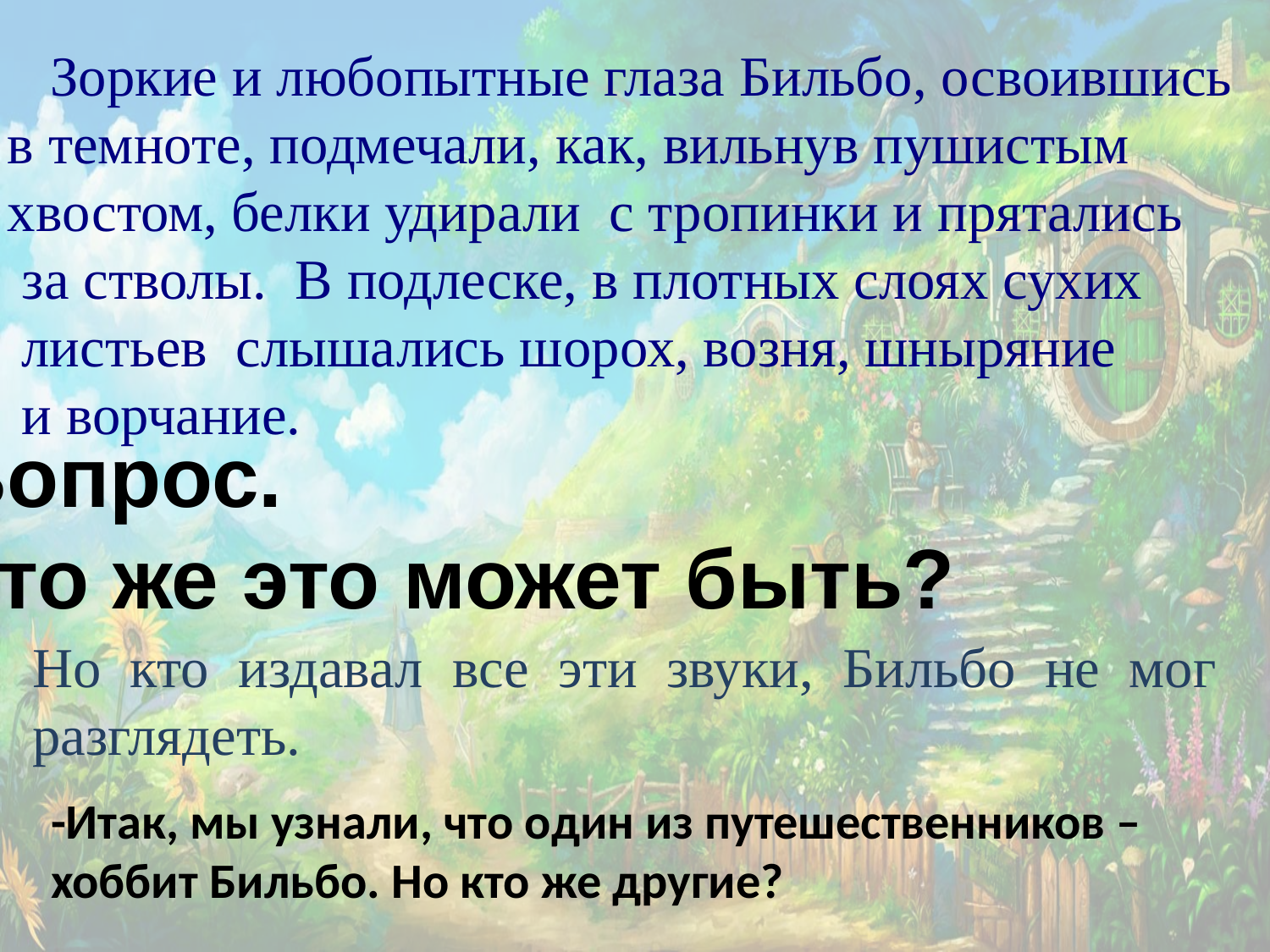

Зоркие и любопытные глаза Бильбо, освоившись
в темноте, подмечали, как, вильнув пушистым
хвостом, белки удирали  с тропинки и прятались
 за стволы.  В подлеске, в плотных слоях сухих
 листьев  слышались шорох, возня, шныряние
 и ворчание.
Вопрос.
Кто же это может быть?
Но кто издавал все эти звуки, Бильбо не мог разглядеть.
-Итак, мы узнали, что один из путешественников –
хоббит Бильбо. Но кто же другие?